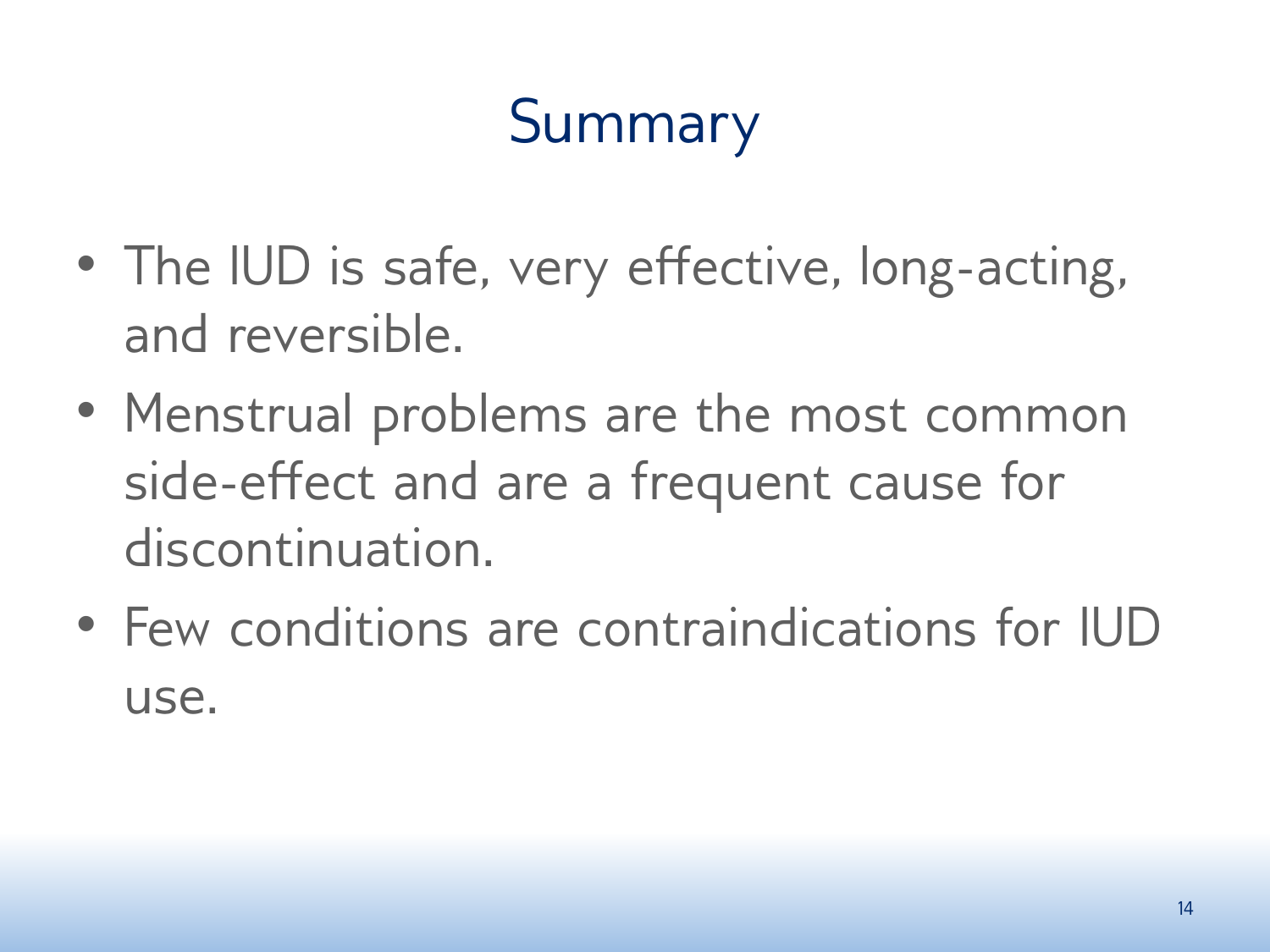

# Summary
The IUD is safe, very effective, long-acting, and reversible.
Menstrual problems are the most common side-effect and are a frequent cause for discontinuation.
Few conditions are contraindications for IUD use.

14